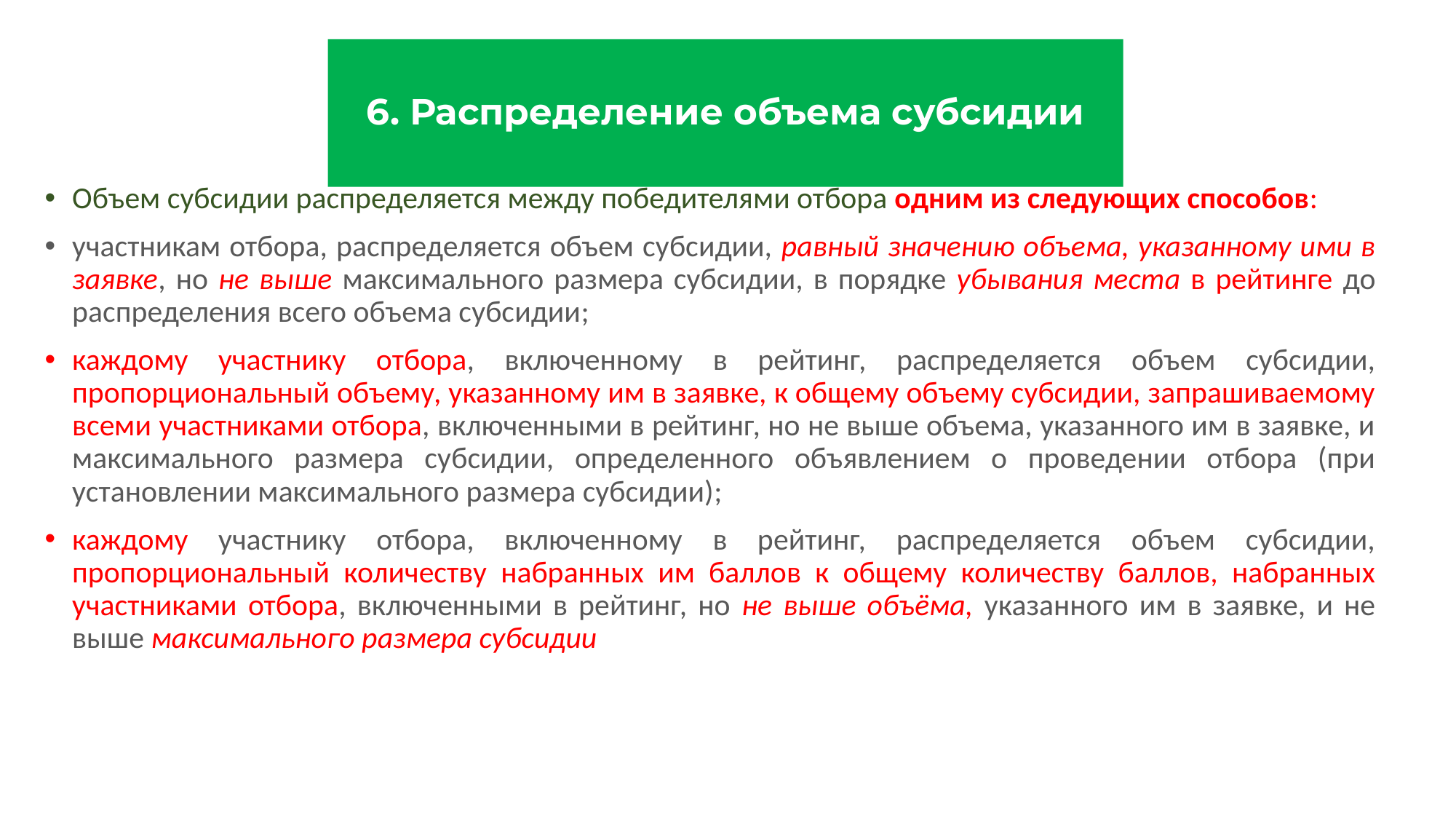

6. Распределение объема субсидии
Объем субсидии распределяется между победителями отбора одним из следующих способов:
участникам отбора, распределяется объем субсидии, равный значению объема, указанному ими в заявке, но не выше максимального размера субсидии, в порядке убывания места в рейтинге до распределения всего объема субсидии;
каждому участнику отбора, включенному в рейтинг, распределяется объем субсидии, пропорциональный объему, указанному им в заявке, к общему объему субсидии, запрашиваемому всеми участниками отбора, включенными в рейтинг, но не выше объема, указанного им в заявке, и максимального размера субсидии, определенного объявлением о проведении отбора (при установлении максимального размера субсидии);
каждому участнику отбора, включенному в рейтинг, распределяется объем субсидии, пропорциональный количеству набранных им баллов к общему количеству баллов, набранных участниками отбора, включенными в рейтинг, но не выше объёма, указанного им в заявке, и не выше максимального размера субсидии